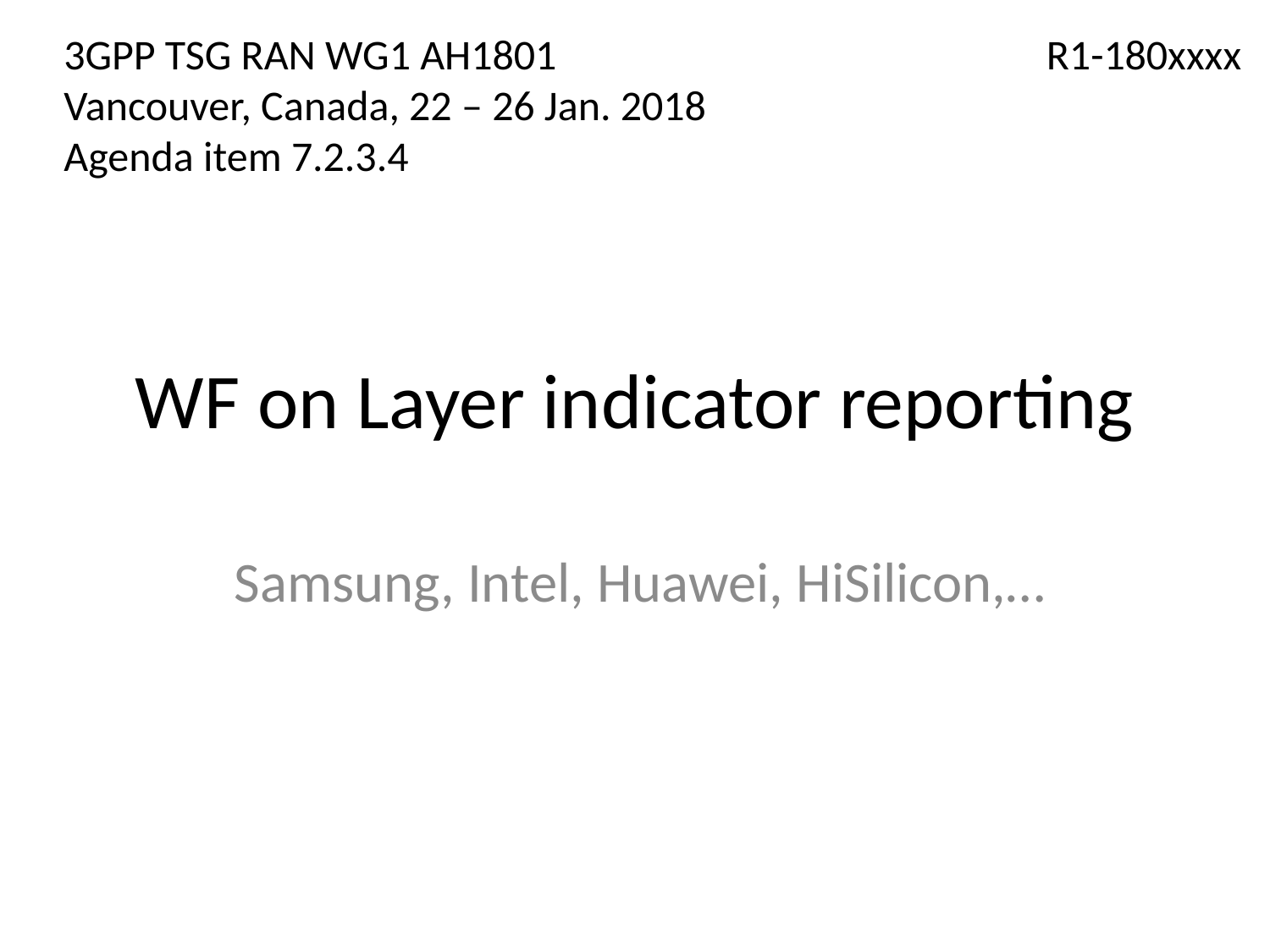

3GPP TSG RAN WG1 AH1801
Vancouver, Canada, 22 – 26 Jan. 2018
Agenda item 7.2.3.4
R1-180xxxx
# WF on Layer indicator reporting
Samsung, Intel, Huawei, HiSilicon,…